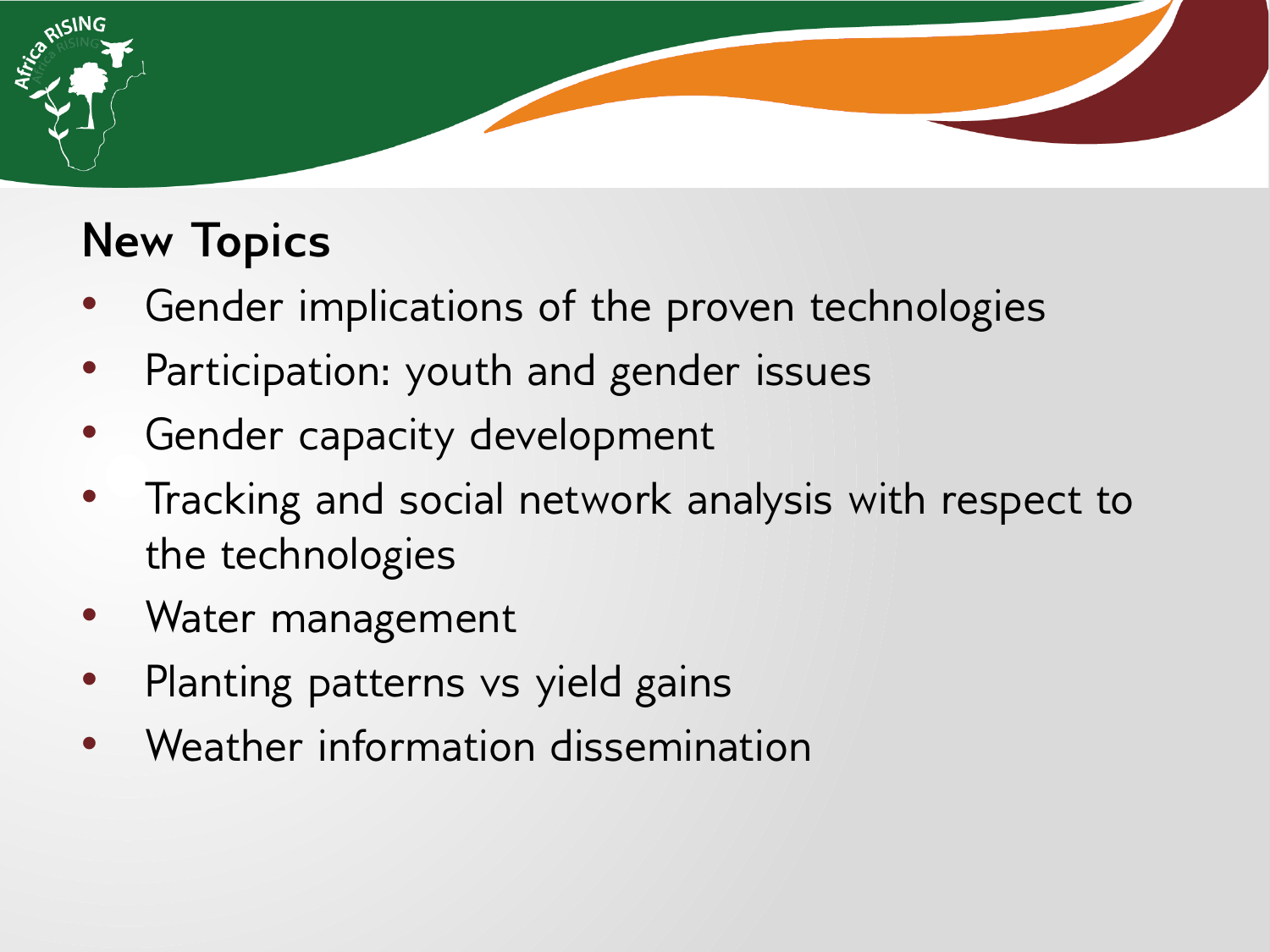

New Topics
Gender implications of the proven technologies
Participation: youth and gender issues
Gender capacity development
Tracking and social network analysis with respect to the technologies
Water management
Planting patterns vs yield gains
Weather information dissemination